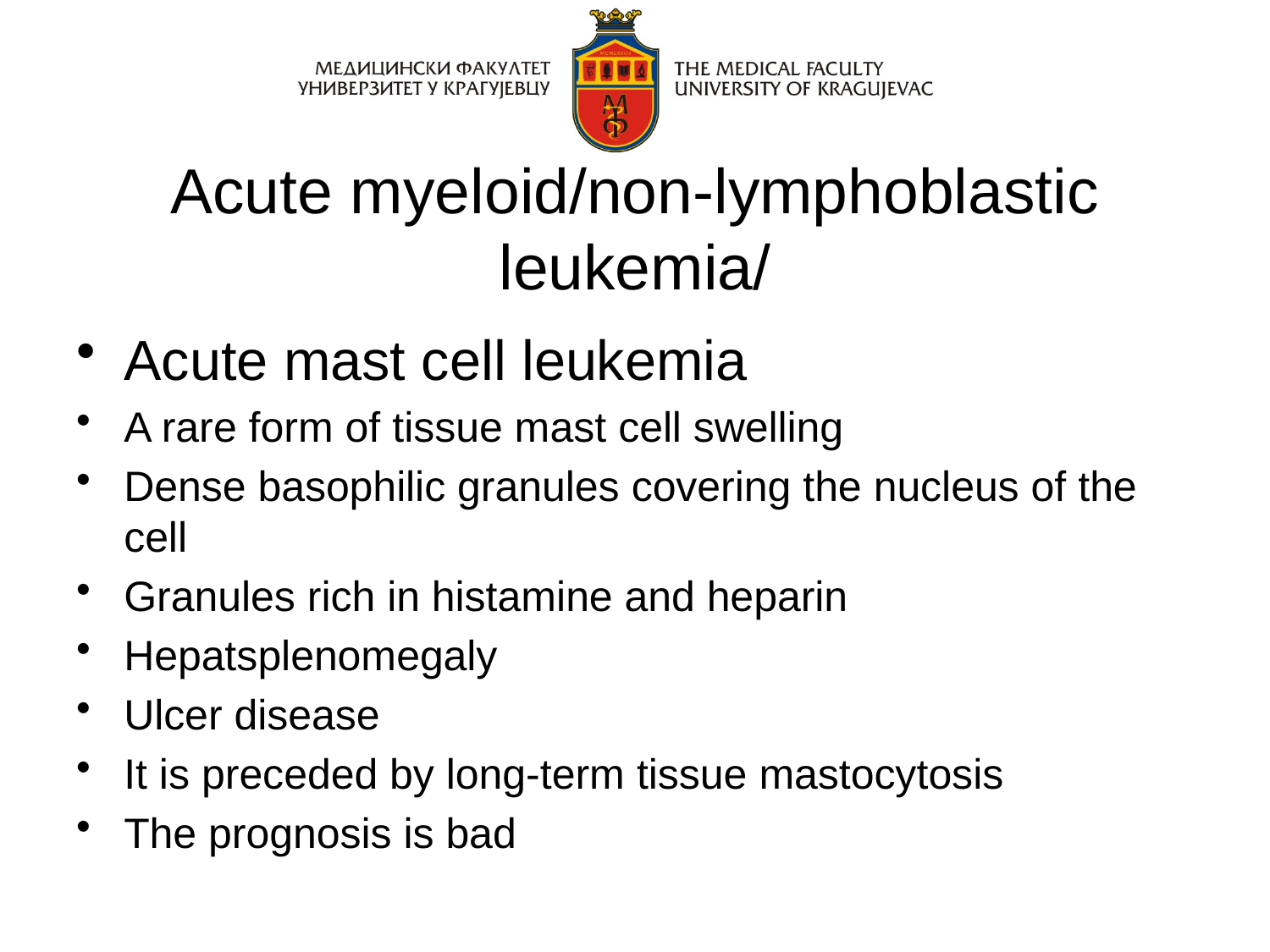

# Acute myeloid/non-lymphoblastic leukemia/
Acute mast cell leukemia
A rare form of tissue mast cell swelling
Dense basophilic granules covering the nucleus of the cell
Granules rich in histamine and heparin
Hepatsplenomegaly
Ulcer disease
It is preceded by long-term tissue mastocytosis
The prognosis is bad